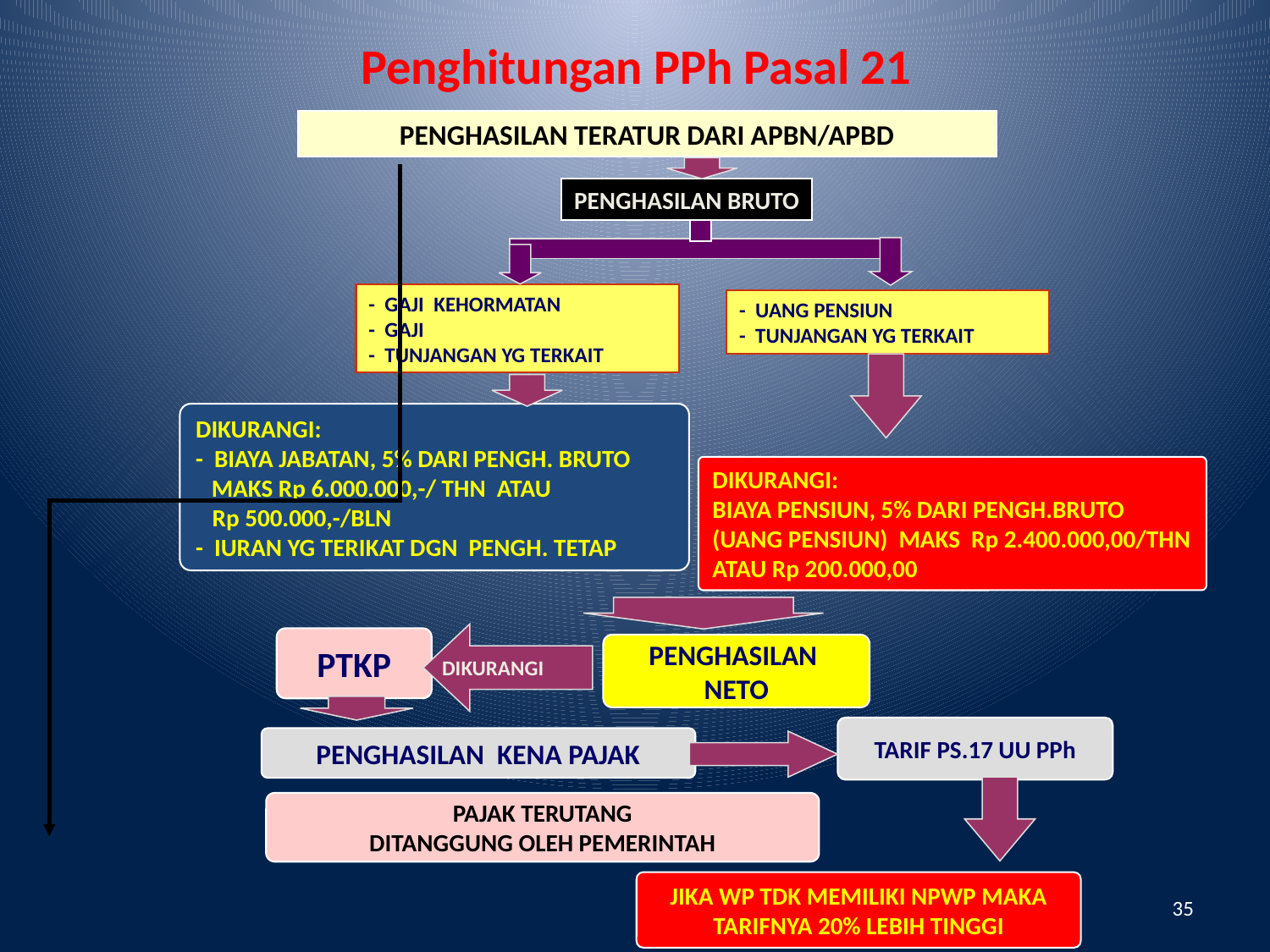

Penghitungan PPh Pasal 21
PENGHASILAN TERATUR DARI APBN/APBD

PENGHASILAN BRUTO

-  GAJI  KEHORMATAN
-  GAJI
-  TUNJANGAN YG TERKAIT
-  UANG PENSIUN
-  TUNJANGAN YG TERKAIT

DIKURANGI:
-  BIAYA JABATAN, 5% DARI PENGH. BRUTO MAKS Rp 6.000.000,-/ THN  ATAU
   Rp 500.000,-/BLN
-  IURAN YG TERIKAT DGN  PENGH. TETAP
DIKURANGI:
BIAYA PENSIUN, 5% DARI PENGH.BRUTO (UANG PENSIUN)  MAKS  Rp 2.400.000,00/THN ATAU Rp 200.000,00

PTKP
PENGHASILAN
NETO
DIKURANGI

TARIF PS.17 UU PPh
PENGHASILAN  KENA PAJAK

PAJAK TERUTANG
DITANGGUNG OLEH PEMERINTAH

JIKA WP TDK MEMILIKI NPWP MAKA
TARIFNYA 20% LEBIH TINGGI
35